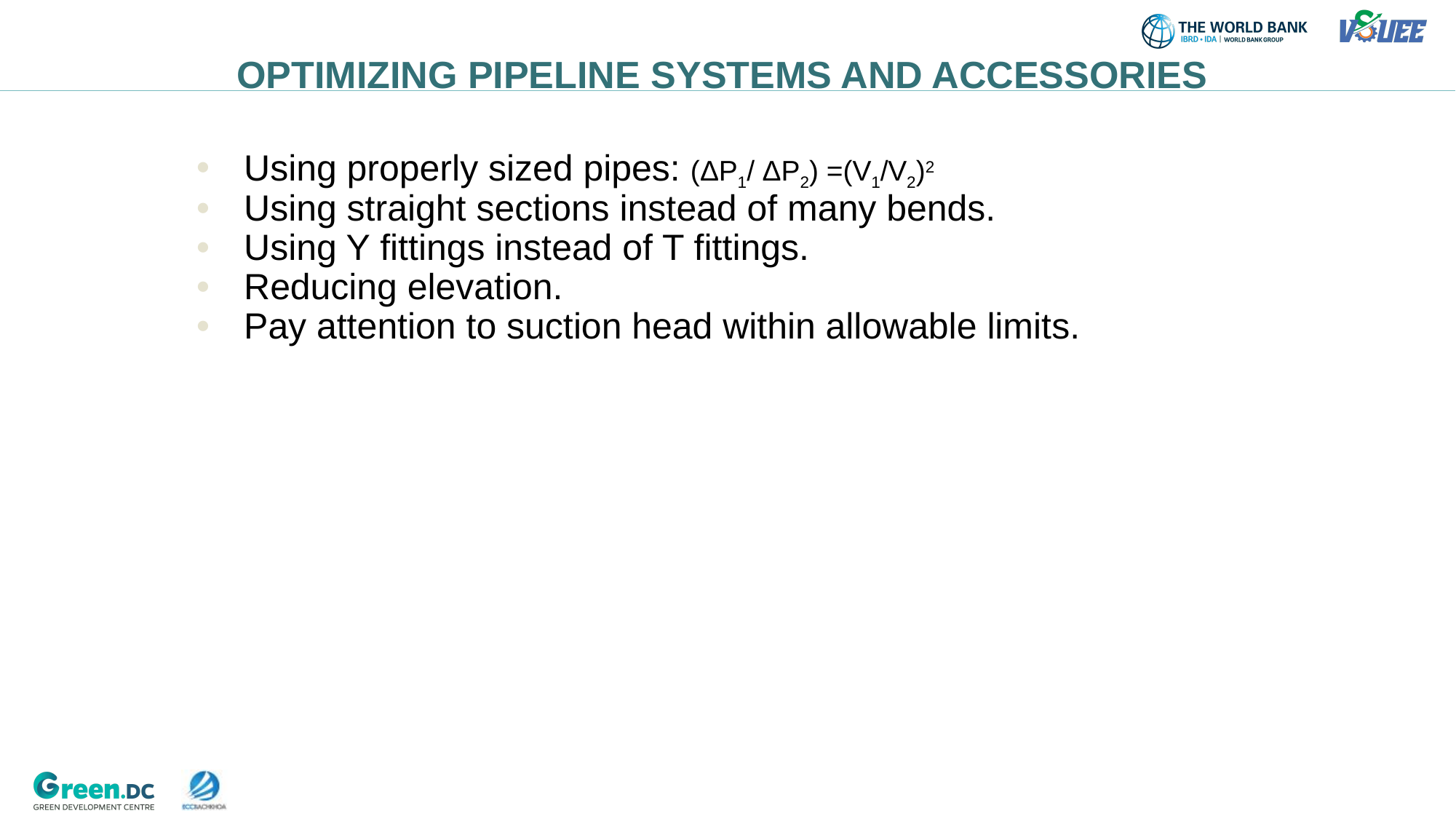

OPTIMIZING PIPELINE SYSTEMS AND ACCESSORIES
 Using properly sized pipes: (ΔP1/ ΔP2) =(V1/V2)2
 Using straight sections instead of many bends.
 Using Y fittings instead of T fittings.
 Reducing elevation.
 Pay attention to suction head within allowable limits.
21